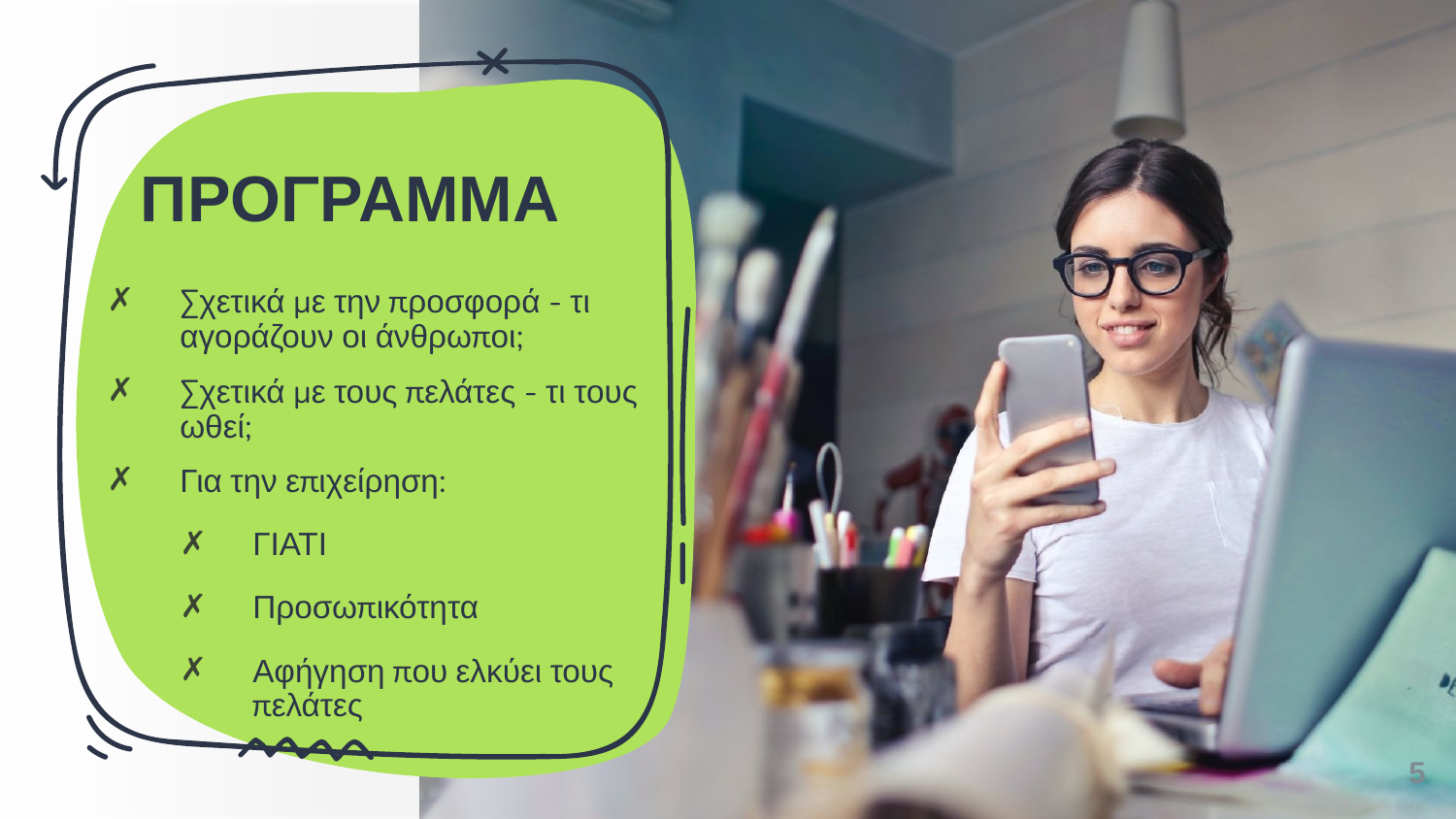

# ΠΡΟΓΡΑΜΜΑ
Σχετικά με την προσφορά - τι αγοράζουν οι άνθρωποι;
Σχετικά με τους πελάτες - τι τους ωθεί;
Για την επιχείρηση:
ΓΙΑΤΙ
Προσωπικότητα
Αφήγηση που ελκύει τους πελάτες

5